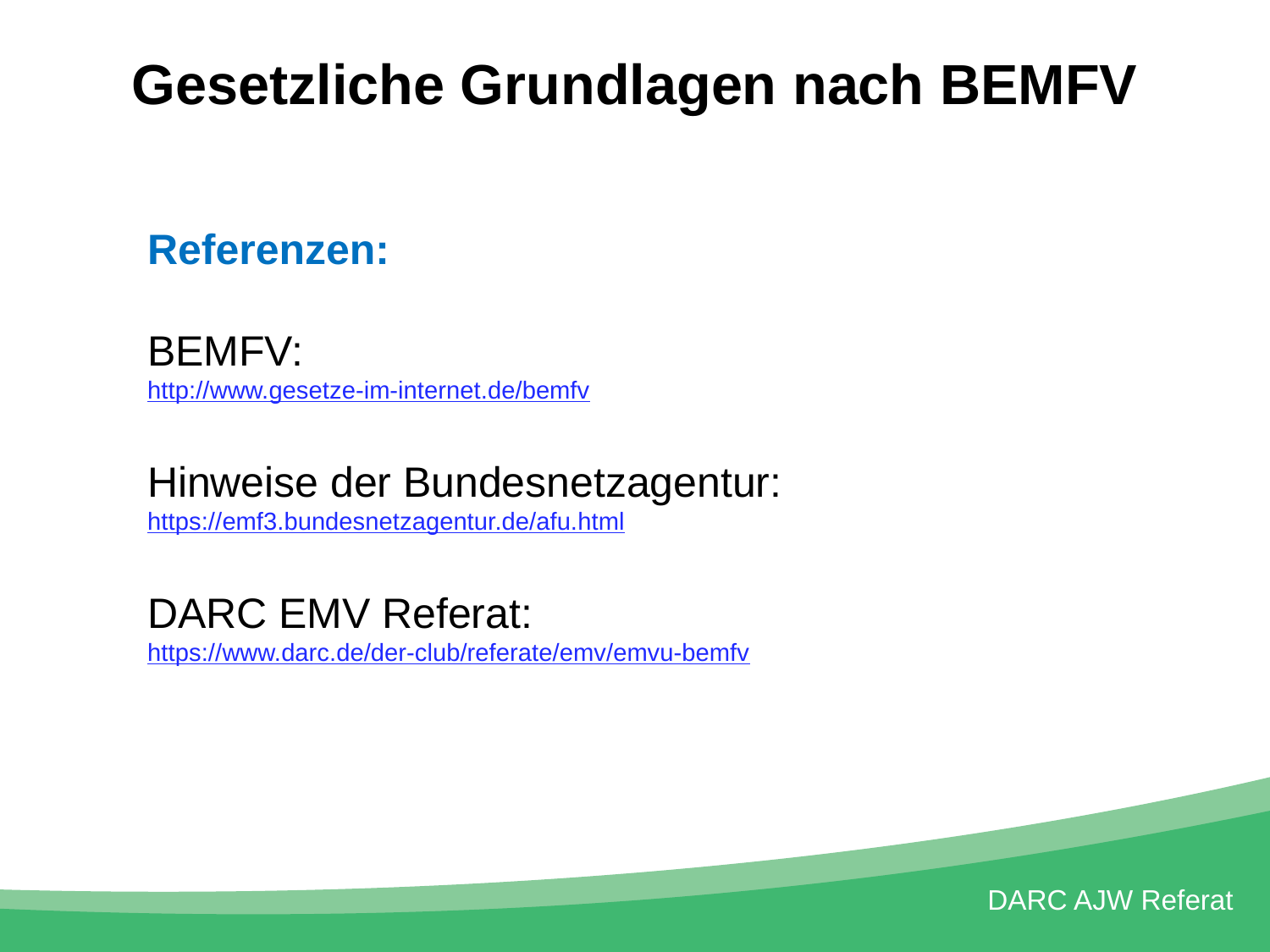

# Gesetzliche Grundlagen nach BEMFV

Referenzen:

BEMFV:
http://www.gesetze-im-internet.de/bemfv

Hinweise der Bundesnetzagentur:
https://emf3.bundesnetzagentur.de/afu.html

DARC EMV Referat:
https://www.darc.de/der-club/referate/emv/emvu-bemfv